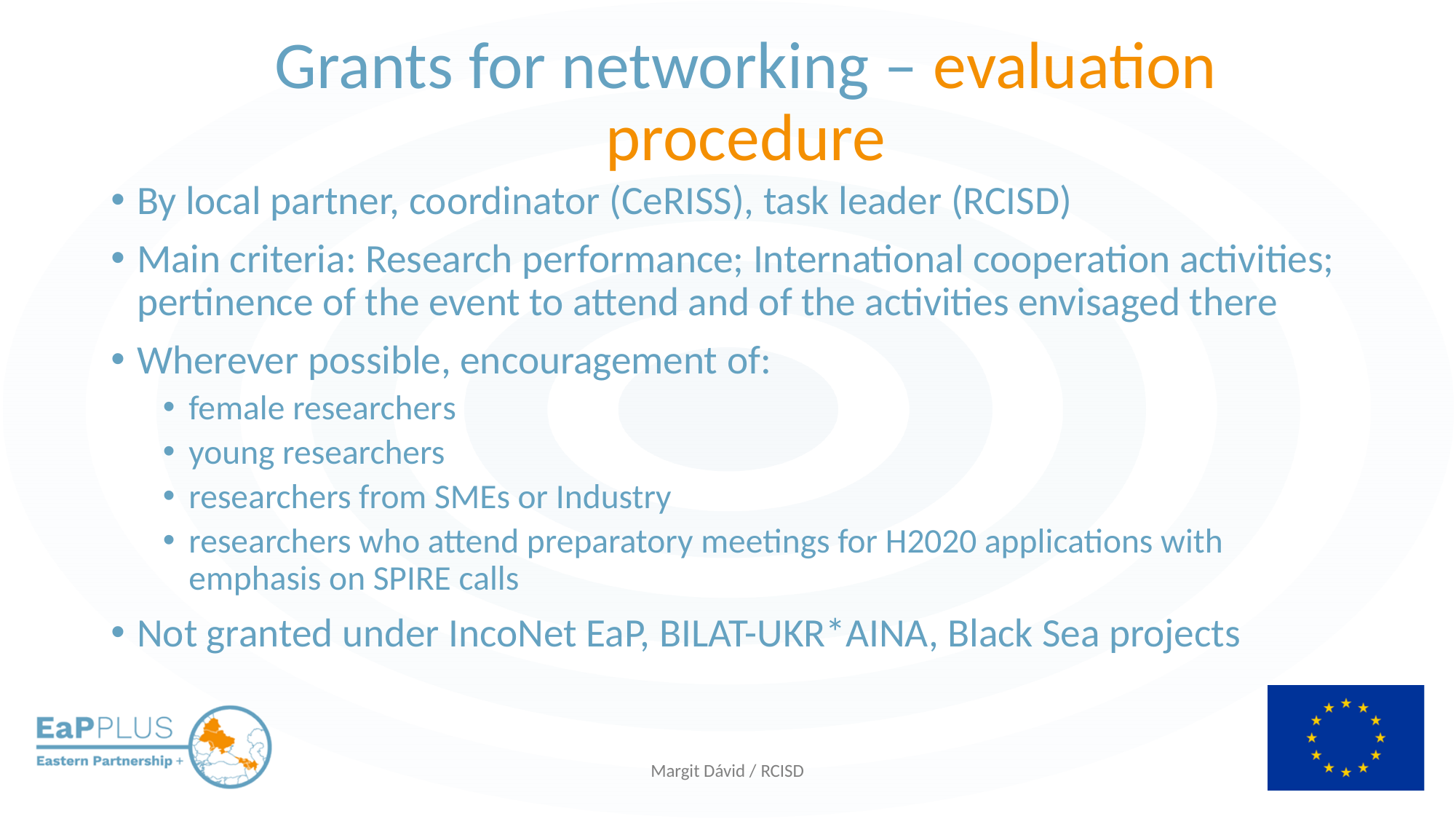

Grants for networking – evaluation procedure
By local partner, coordinator (CeRISS), task leader (RCISD)
Main criteria: Research performance; International cooperation activities; pertinence of the event to attend and of the activities envisaged there
Wherever possible, encouragement of:
female researchers
young researchers
researchers from SMEs or Industry
researchers who attend preparatory meetings for H2020 applications with emphasis on SPIRE calls
Not granted under IncoNet EaP, BILAT-UKR*AINA, Black Sea projects
Margit Dávid / RCISD